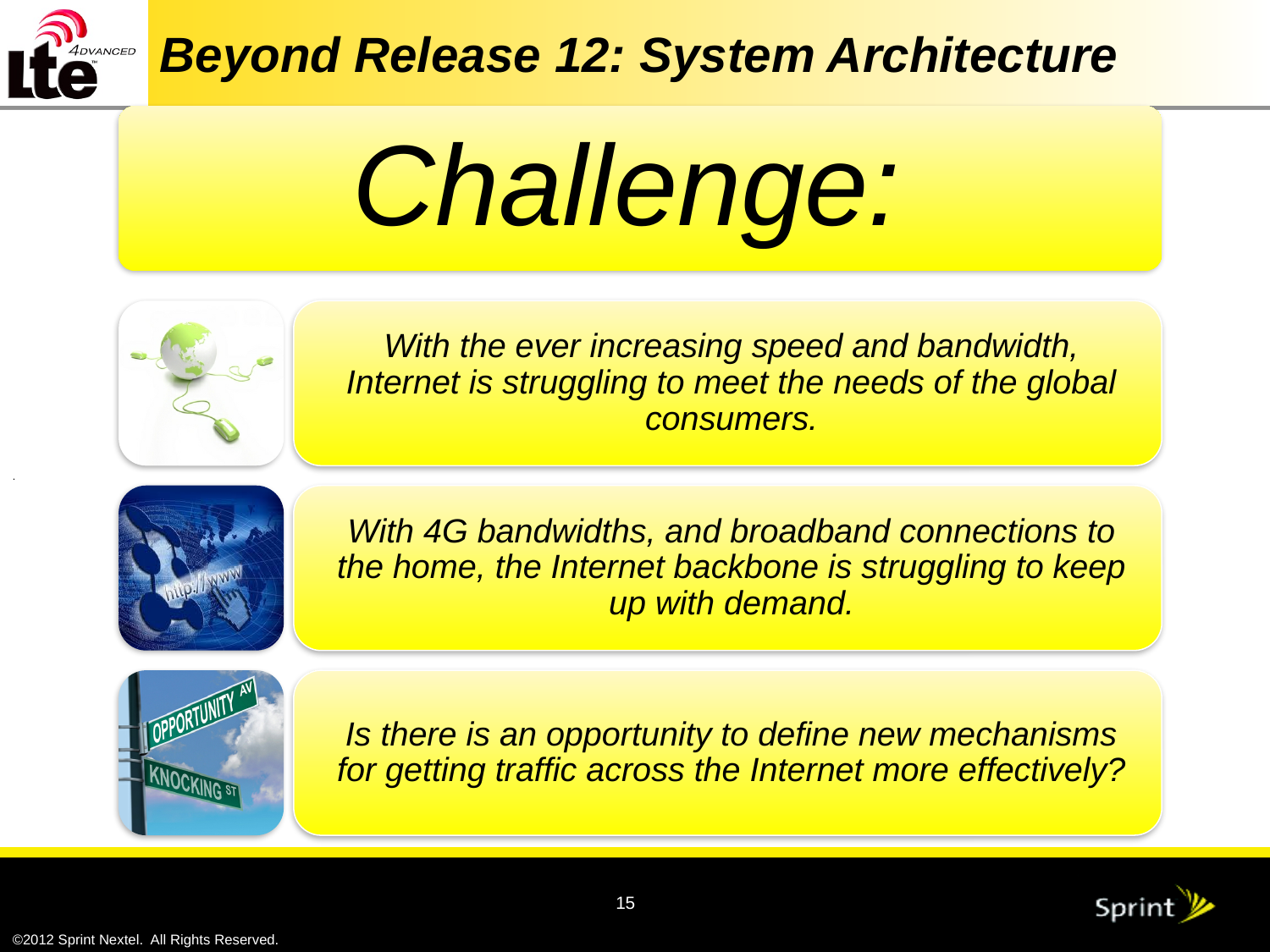

# Beyond Release 12: System Architecture
Challenge:
With the ever increasing speed and bandwidth, Internet is struggling to meet the needs of the global consumers.
With 4G bandwidths, and broadband connections to the home, the Internet backbone is struggling to keep up with demand.
Is there is an opportunity to define new mechanisms for getting traffic across the Internet more effectively?